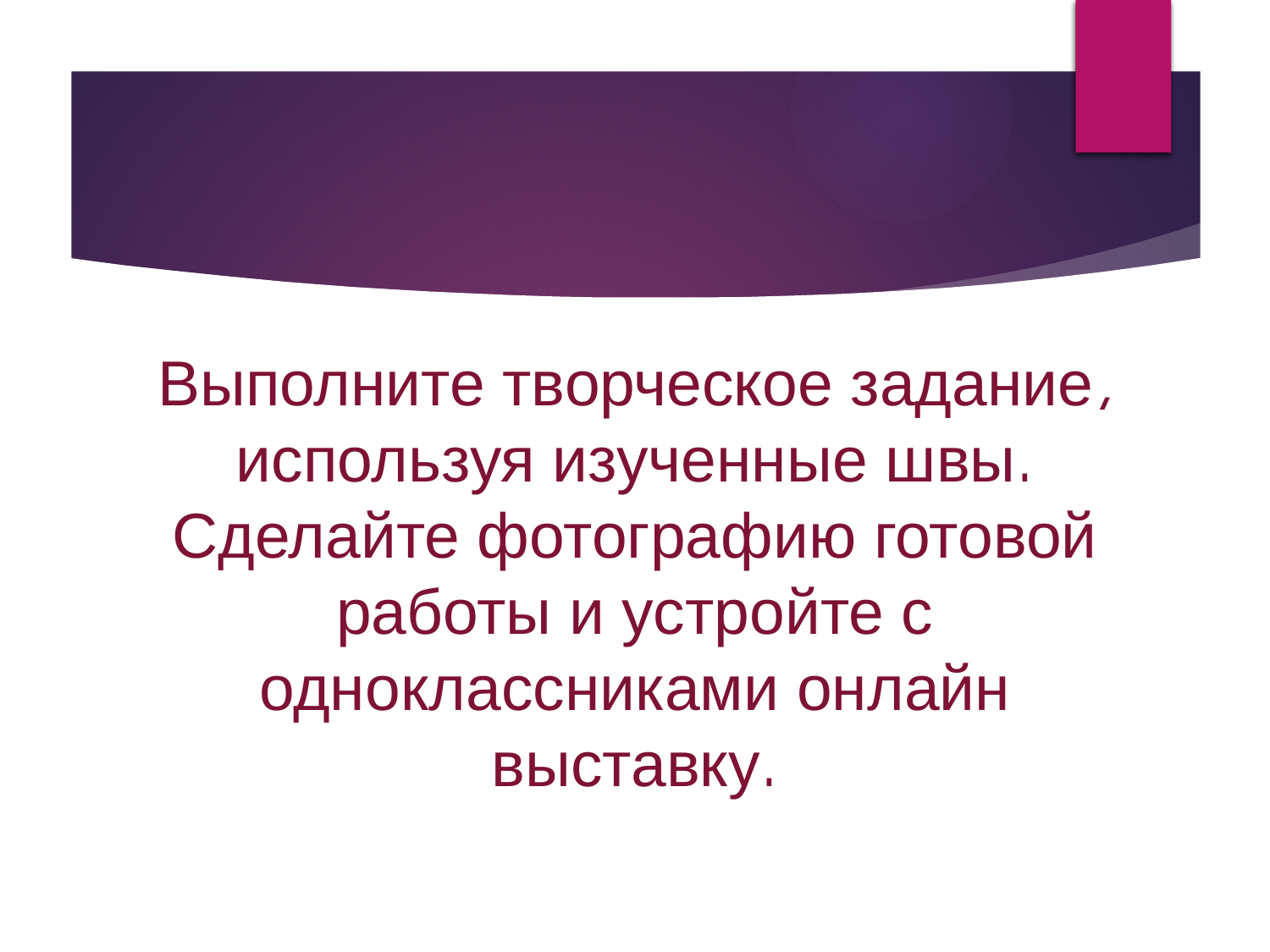

Выполните творческое задание, используя изученные швы.
Сделайте фотографию готовой работы и устройте с одноклассниками онлайн выставку.